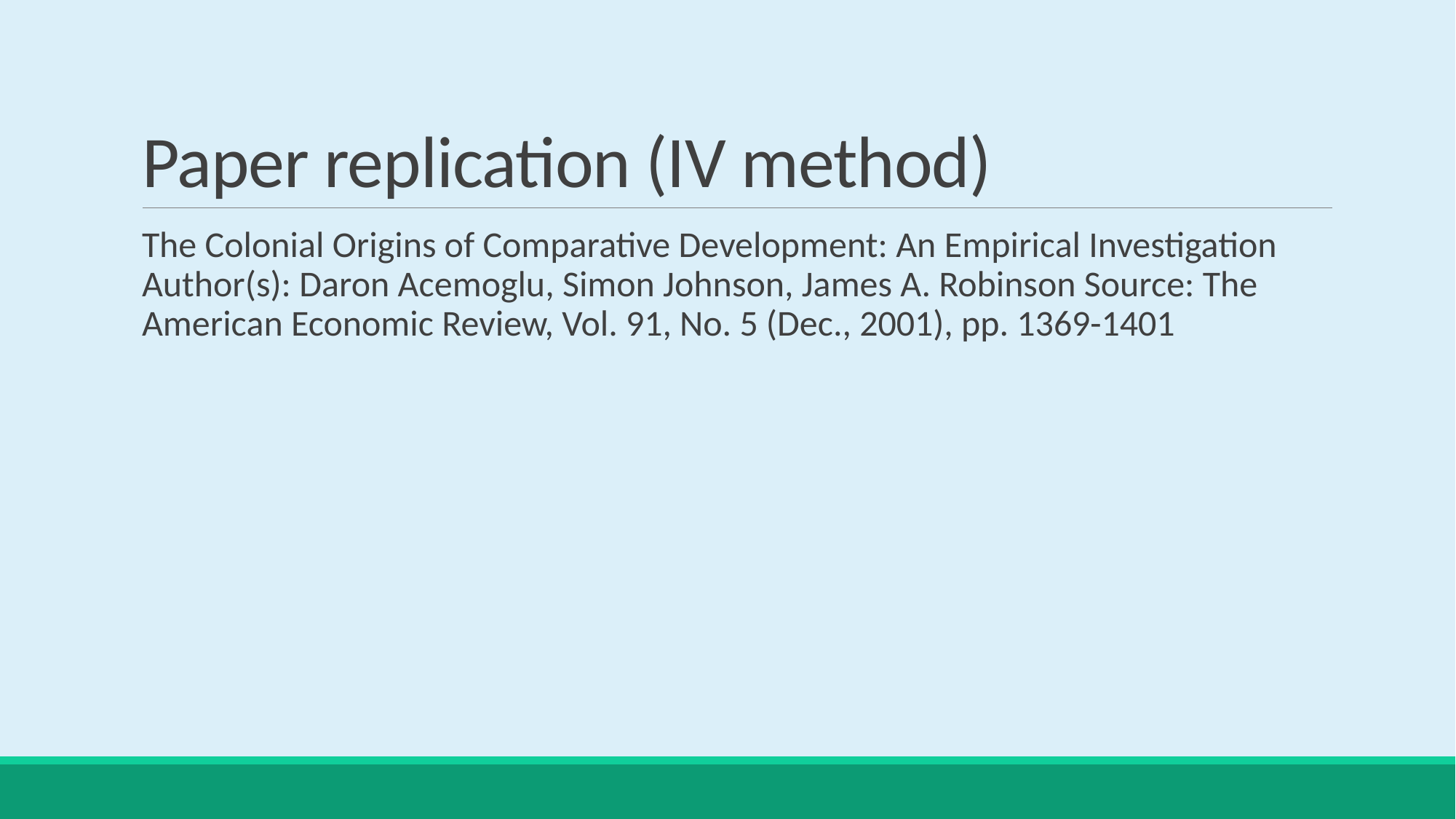

# Paper replication (IV method)
The Colonial Origins of Comparative Development: An Empirical Investigation Author(s): Daron Acemoglu, Simon Johnson, James A. Robinson Source: The American Economic Review, Vol. 91, No. 5 (Dec., 2001), pp. 1369-1401